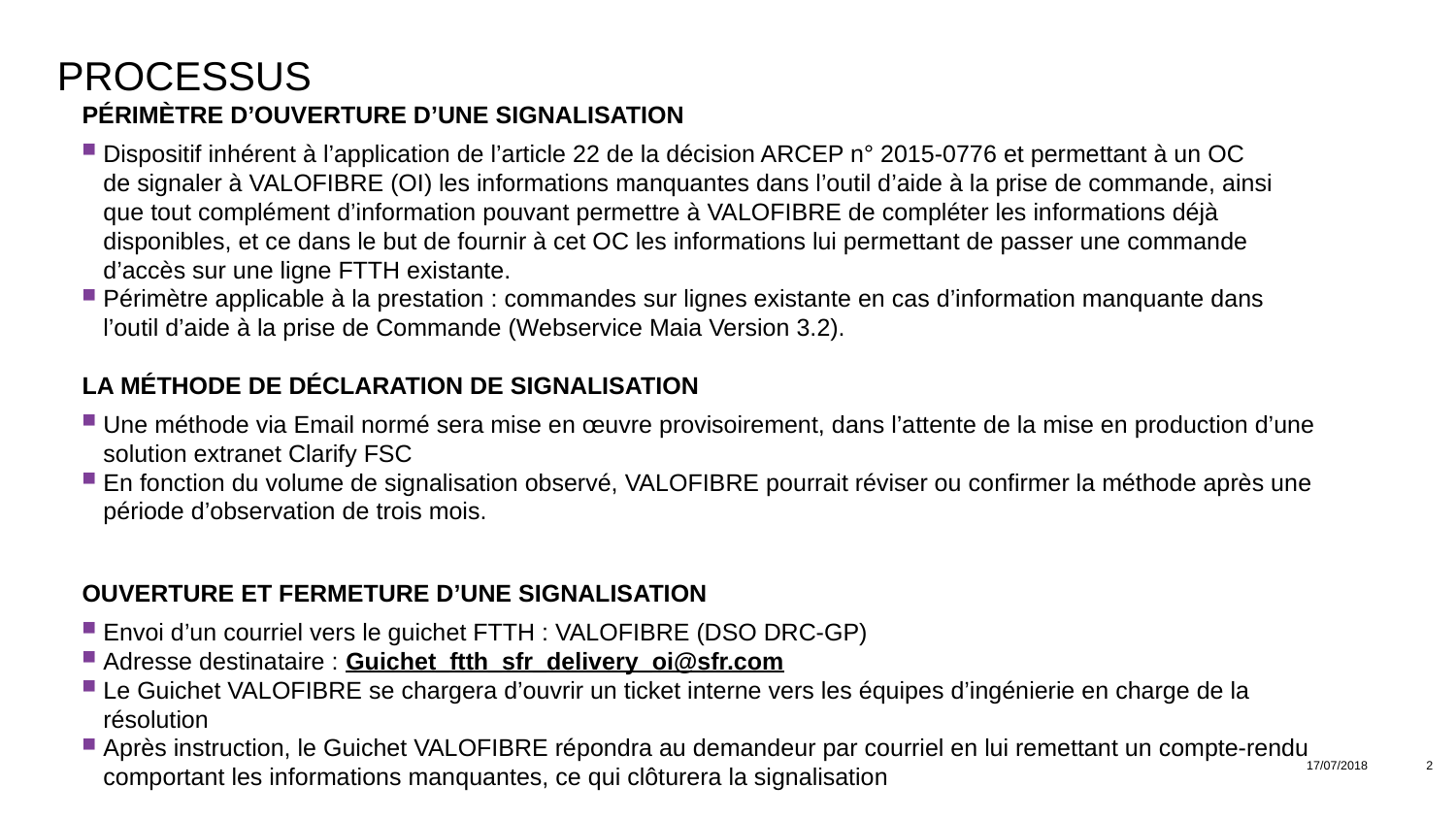

# PROCESSUS
Périmètre d’ouverture d’une signalisation
Dispositif inhérent à l’application de l’article 22 de la décision ARCEP n° 2015-0776 et permettant à un OC de signaler à VALOFIBRE (OI) les informations manquantes dans l’outil d’aide à la prise de commande, ainsi que tout complément d’information pouvant permettre à VALOFIBRE de compléter les informations déjà disponibles, et ce dans le but de fournir à cet OC les informations lui permettant de passer une commande d’accès sur une ligne FTTH existante.
Périmètre applicable à la prestation : commandes sur lignes existante en cas d’information manquante dans l’outil d’aide à la prise de Commande (Webservice Maia Version 3.2).

La méthode de déclaration de signalisation
Une méthode via Email normé sera mise en œuvre provisoirement, dans l’attente de la mise en production d’une solution extranet Clarify FSC
En fonction du volume de signalisation observé, VALOFIBRE pourrait réviser ou confirmer la méthode après une période d’observation de trois mois.

OUVERTURE ET FERMETURE d’une signalisation
Envoi d’un courriel vers le guichet FTTH : VALOFIBRE (DSO DRC-GP)
Adresse destinataire : Guichet_ftth_sfr_delivery_oi@sfr.com
Le Guichet VALOFIBRE se chargera d’ouvrir un ticket interne vers les équipes d’ingénierie en charge de la résolution
Après instruction, le Guichet VALOFIBRE répondra au demandeur par courriel en lui remettant un compte-rendu comportant les informations manquantes, ce qui clôturera la signalisation

17/07/2018
2